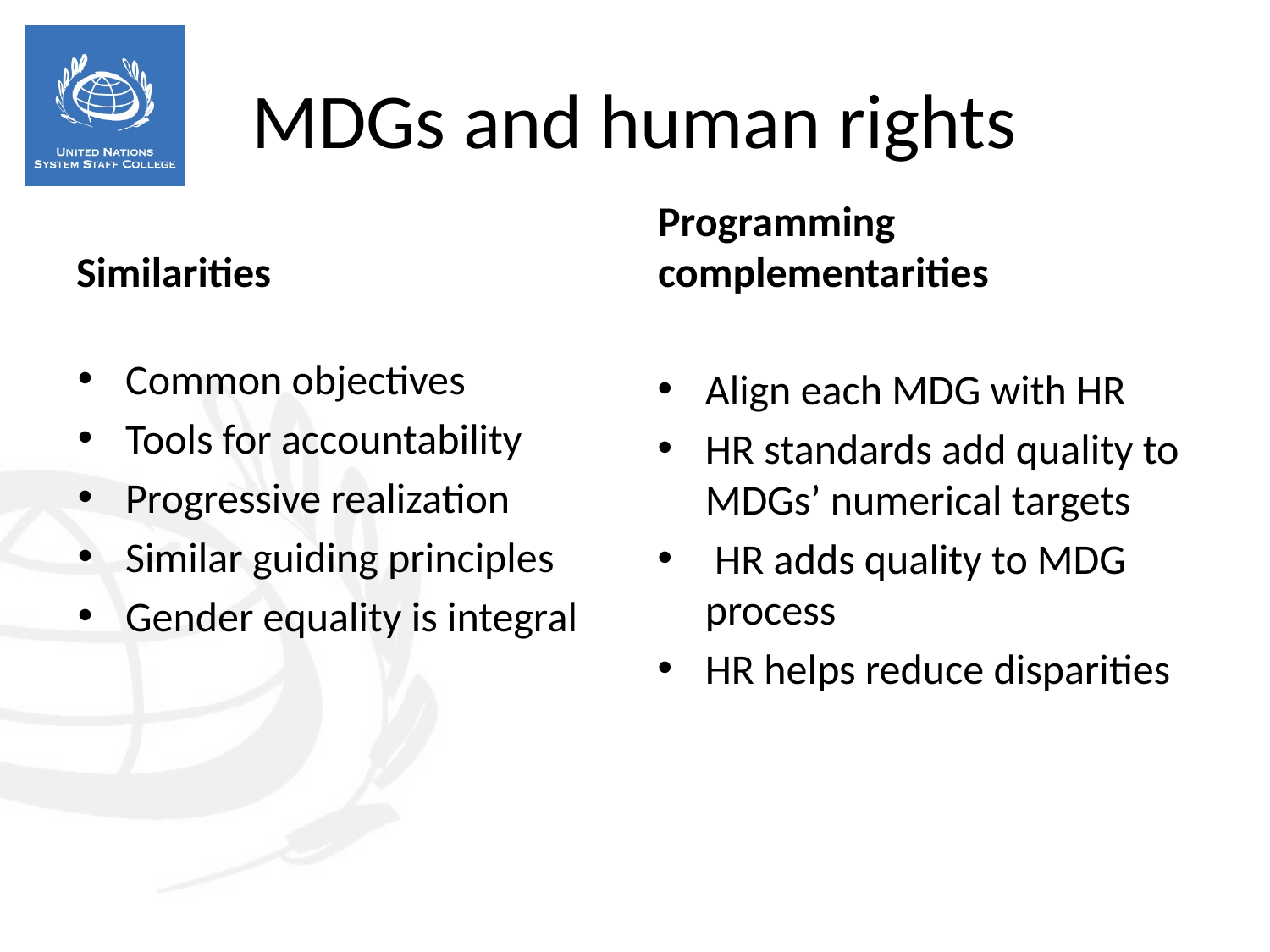

MDGs and human rights
Similarities
Programming complementarities
Common objectives
Tools for accountability
Progressive realization
Similar guiding principles
Gender equality is integral

Align each MDG with HR
HR standards add quality to MDGs’ numerical targets
 HR adds quality to MDG process
HR helps reduce disparities